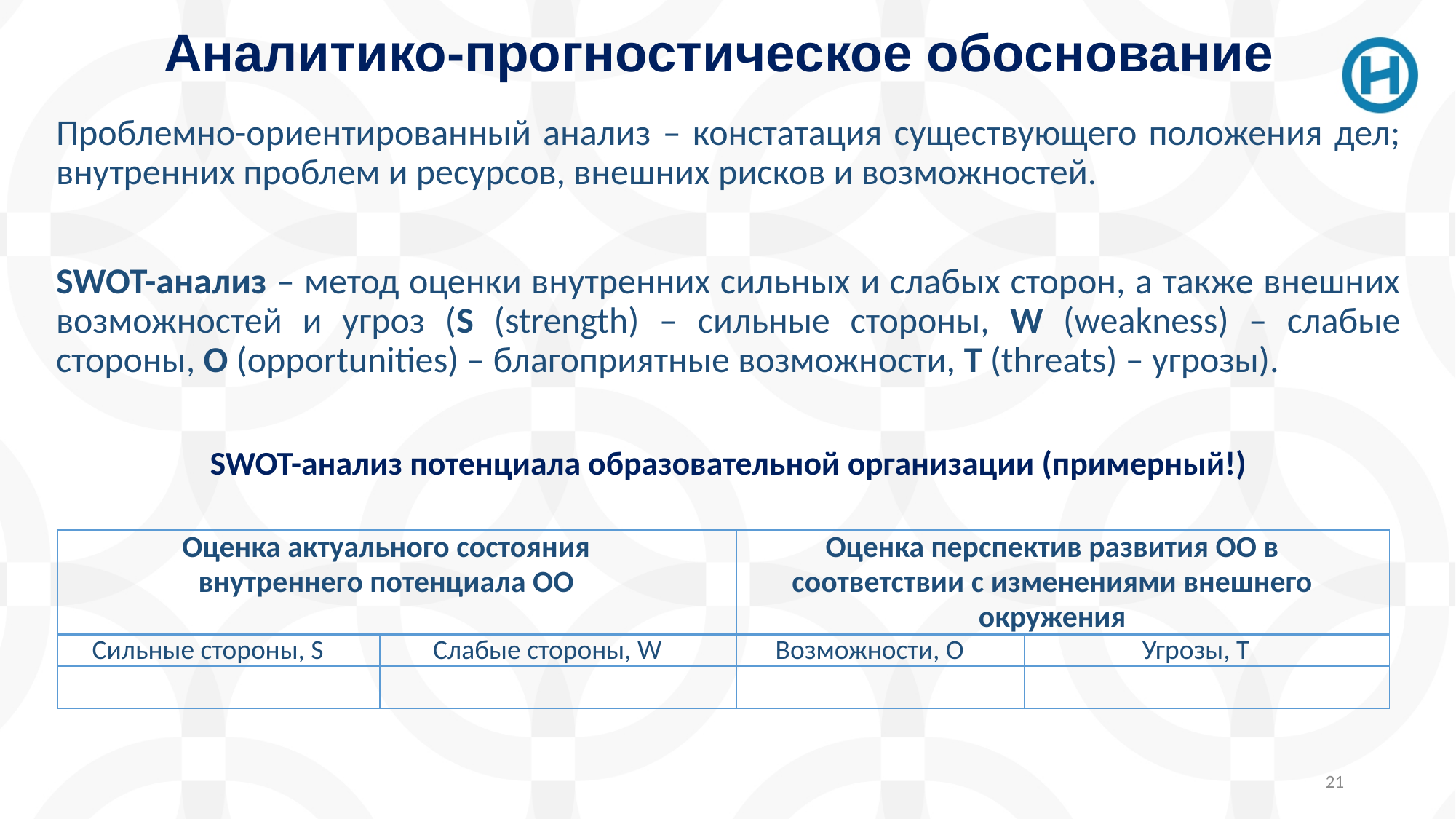

# Аналитико-прогностическое обоснование
Проблемно-ориентированный анализ – констатация существующего положения дел; внутренних проблем и ресурсов, внешних рисков и возможностей.

SWOT-анализ – метод оценки внутренних сильных и слабых сторон, а также внешних возможностей и угроз (S (strength) – сильные стороны, W (weakness) – слабые стороны, О (opportunities) – благоприятные возможности, Т (threats) – угрозы).

SWOT-анализ потенциала образовательной организации (примерный!)

| Оценка актуального состояния внутреннего потенциала ОО |  | Оценка перспектив развития ОО в соответствии с изменениями внешнего окружения |  |
| --- | --- | --- | --- |
| Сильные стороны, S | Слабые стороны, W | Возможности, О | Угрозы, Т |
|  |  |  |  |
21